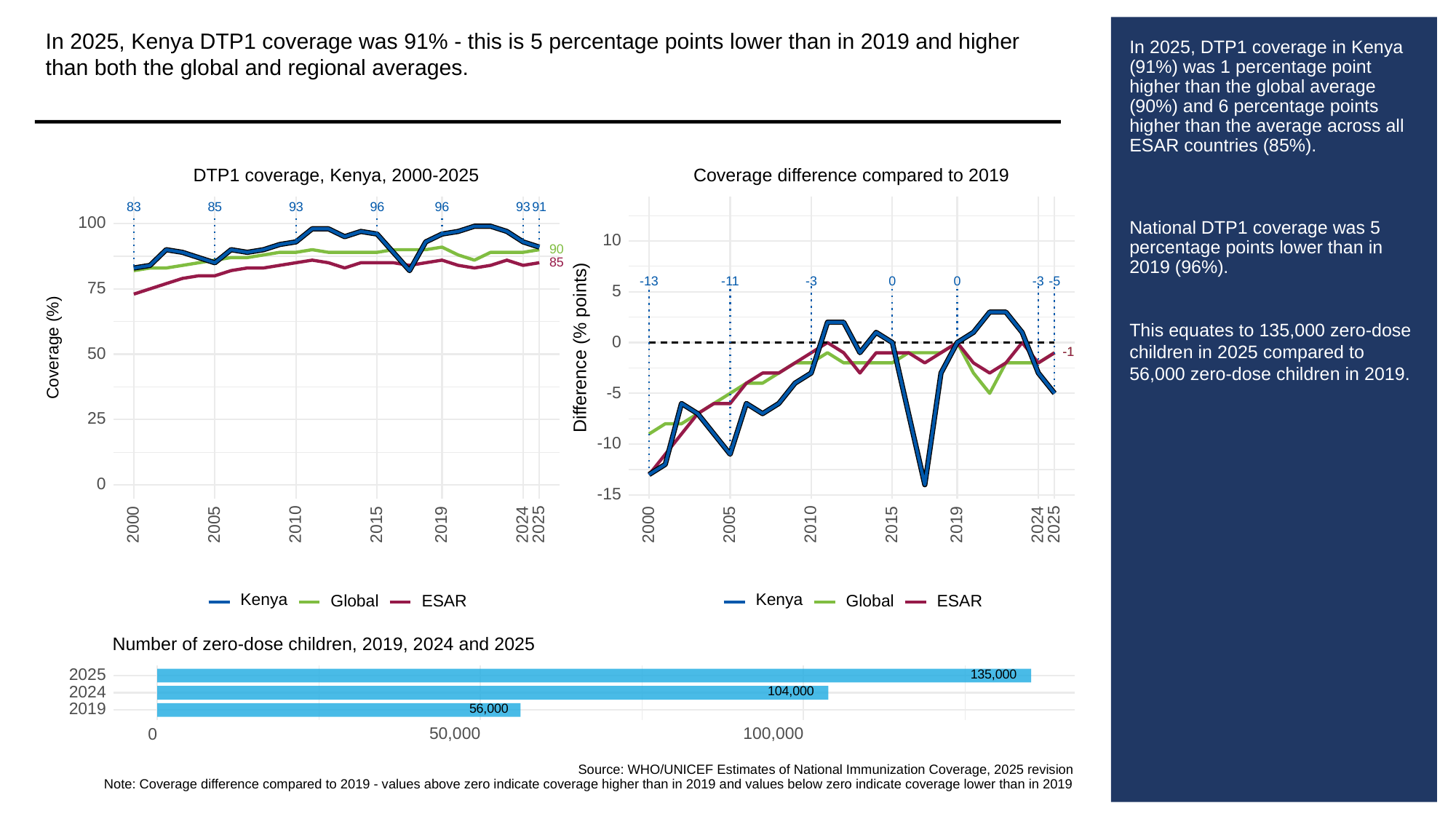

In 2025, Kenya DTP1 coverage was 91% - this is 5 percentage points lower than in 2019 and higher than both the global and regional averages.
# In 2025, DTP1 coverage in Kenya (91%) was 1 percentage point higher than the global average (90%) and 6 percentage points higher than the average across all ESAR countries (85%).

National DTP1 coverage was 5 percentage points lower than in 2019 (96%).

This equates to 135,000 zero-dose children in 2025 compared to 56,000 zero-dose children in 2019.

Coverage difference compared to 2019
DTP1 coverage, Kenya, 2000-2025

83
93
93
85
96
96
91

100

10

90

85

-13
-3
-3
0
0
-11
-5
75

5

0
Difference (% points)
Coverage (%)

50
-1
-1

-5

25

-10

0

-15

2000
2005
2010
2015
2019
2024
2025
2000
2005
2010
2015
2019
2024
2025
Kenya
Kenya
Global
ESAR
Global
ESAR

Number of zero-dose children, 2019, 2024 and 2025

135,000
2025

104,000
2024

56,000
2019

50,000
100,000
0
Source: WHO/UNICEF Estimates of National Immunization Coverage, 2025 revision
Note: Coverage difference compared to 2019 - values above zero indicate coverage higher than in 2019 and values below zero indicate coverage lower than in 2019